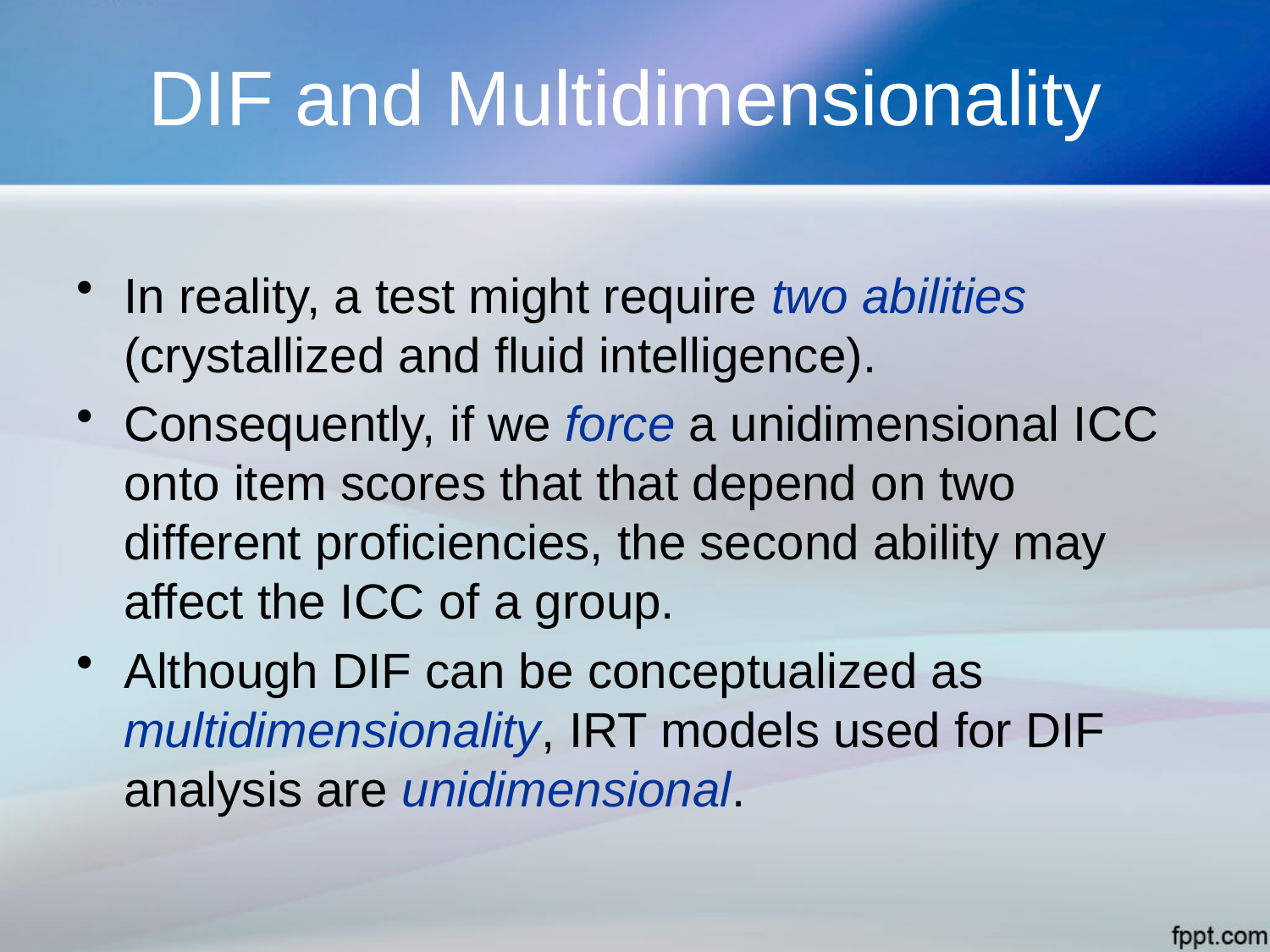

# DIF and Multidimensionality
In reality, a test might require two abilities (crystallized and fluid intelligence).
Consequently, if we force a unidimensional ICC onto item scores that that depend on two different proficiencies, the second ability may affect the ICC of a group.
Although DIF can be conceptualized as multidimensionality, IRT models used for DIF analysis are unidimensional.